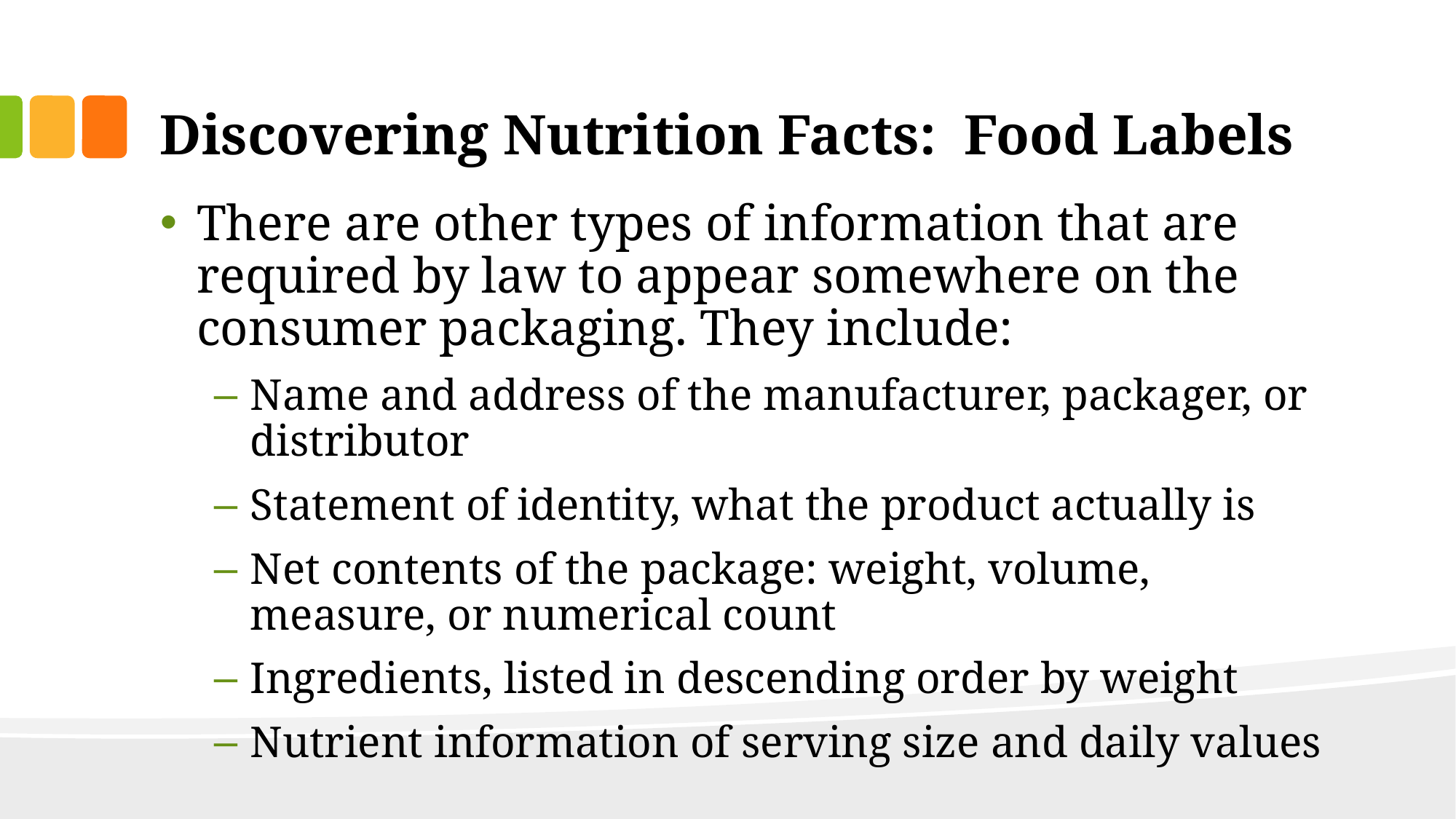

# Discovering Nutrition Facts:  Food Labels
There are other types of information that are required by law to appear somewhere on the consumer packaging. They include:
Name and address of the manufacturer, packager, or distributor
Statement of identity, what the product actually is
Net contents of the package: weight, volume, measure, or numerical count
Ingredients, listed in descending order by weight
Nutrient information of serving size and daily values